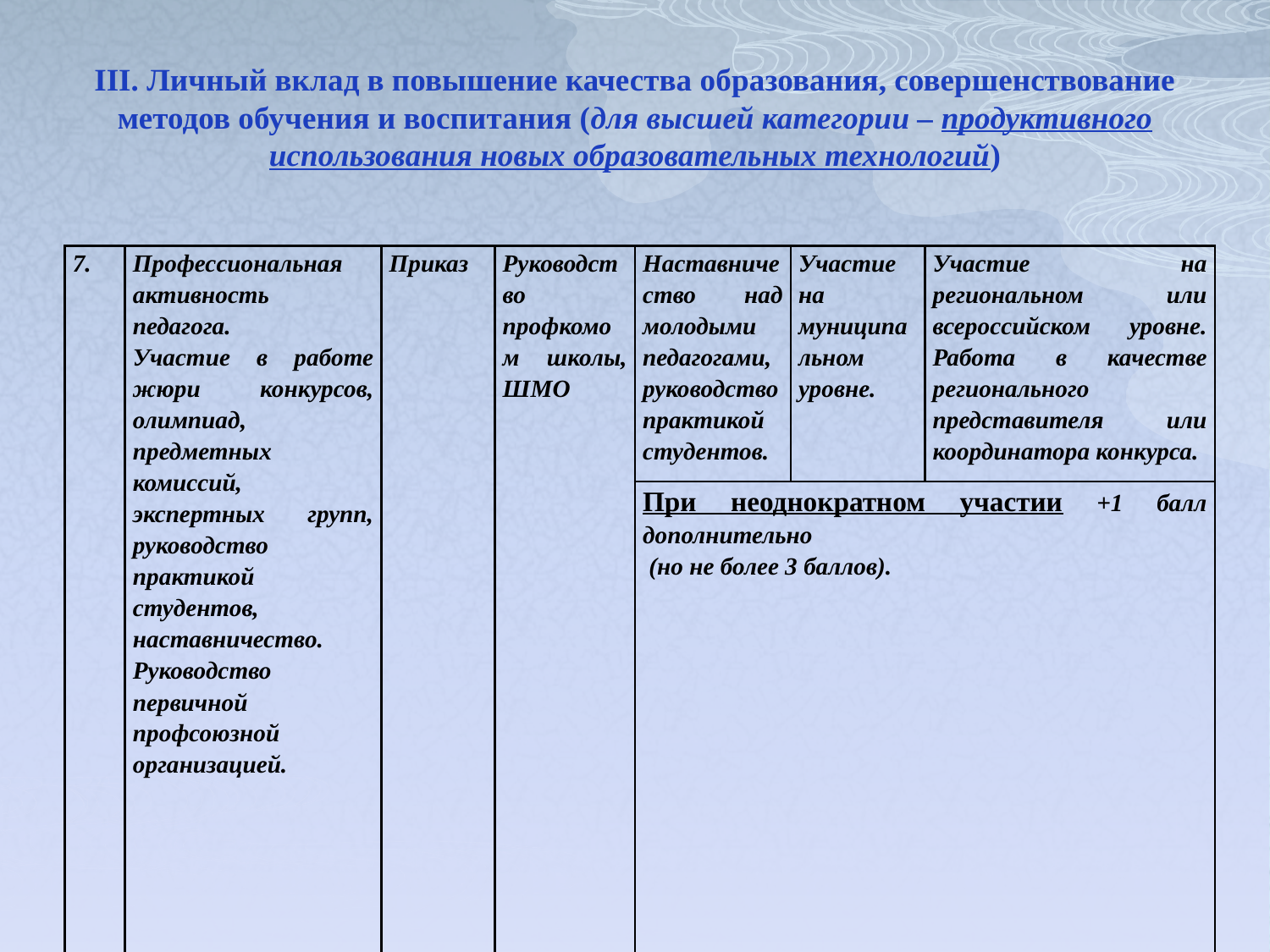

# III. Личный вклад в повышение качества образования, совершенствование методов обучения и воспитания (для высшей категории – продуктивного использования новых образовательных технологий)
| 7. | Профессиональная активность педагога. Участие в работе жюри конкурсов, олимпиад, предметных комиссий, экспертных групп, руководство практикой студентов, наставничество. Руководство первичной профсоюзной организацией. | Приказ | Руководство профкомом школы, ШМО | Наставничество над молодыми педагогами, руководство практикой студентов. | Участие на муниципальном уровне. | Участие на региональном или всероссийском уровне. Работа в качестве регионального представителя или координатора конкурса. |
| --- | --- | --- | --- | --- | --- | --- |
|  |  |  |  | При неоднократном участии +1 балл дополнительно (но не более 3 баллов). |  |  |